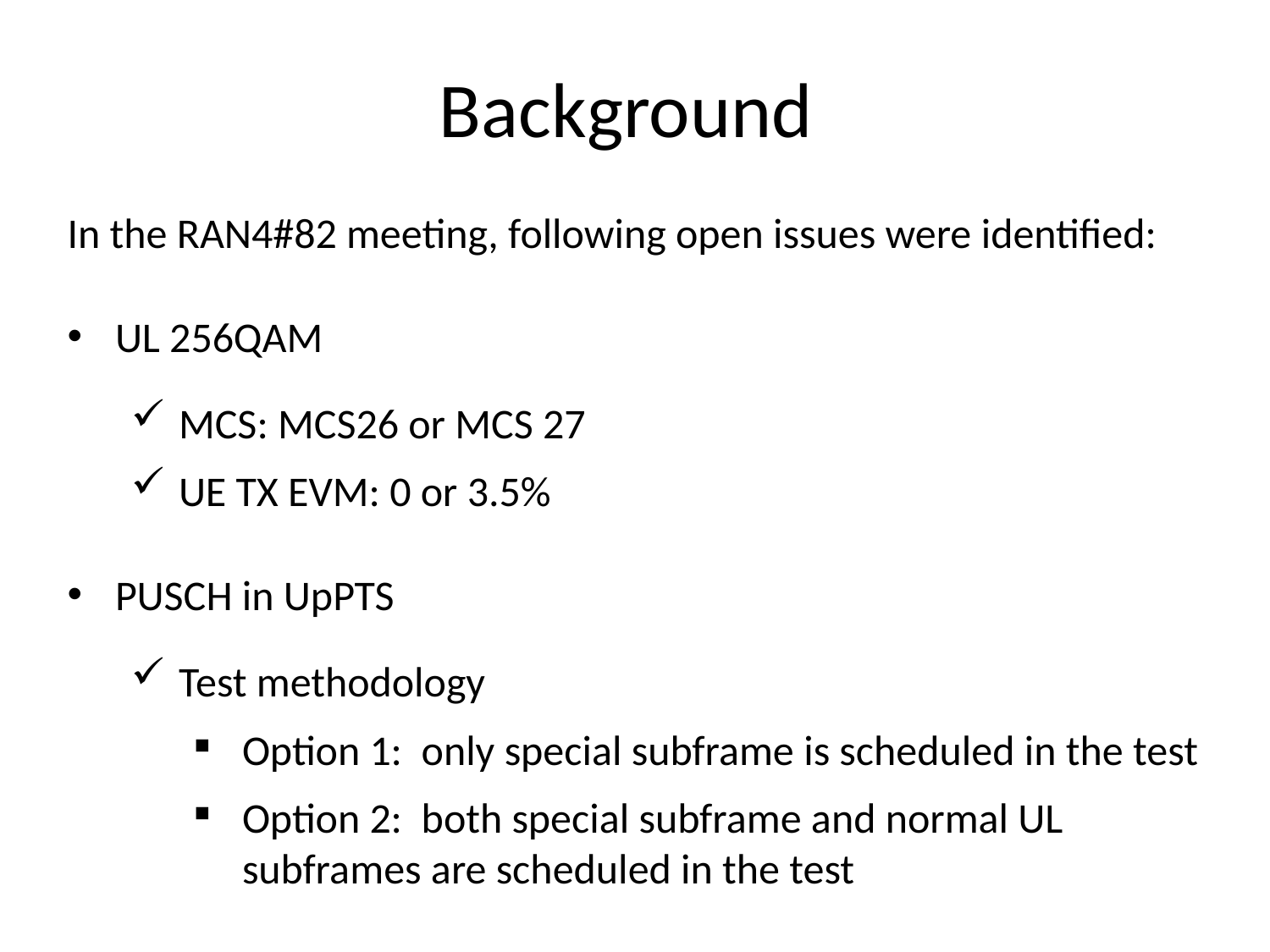

# Background
In the RAN4#82 meeting, following open issues were identified:
UL 256QAM
MCS: MCS26 or MCS 27
UE TX EVM: 0 or 3.5%
PUSCH in UpPTS
Test methodology
Option 1:  only special subframe is scheduled in the test
Option 2:  both special subframe and normal UL subframes are scheduled in the test